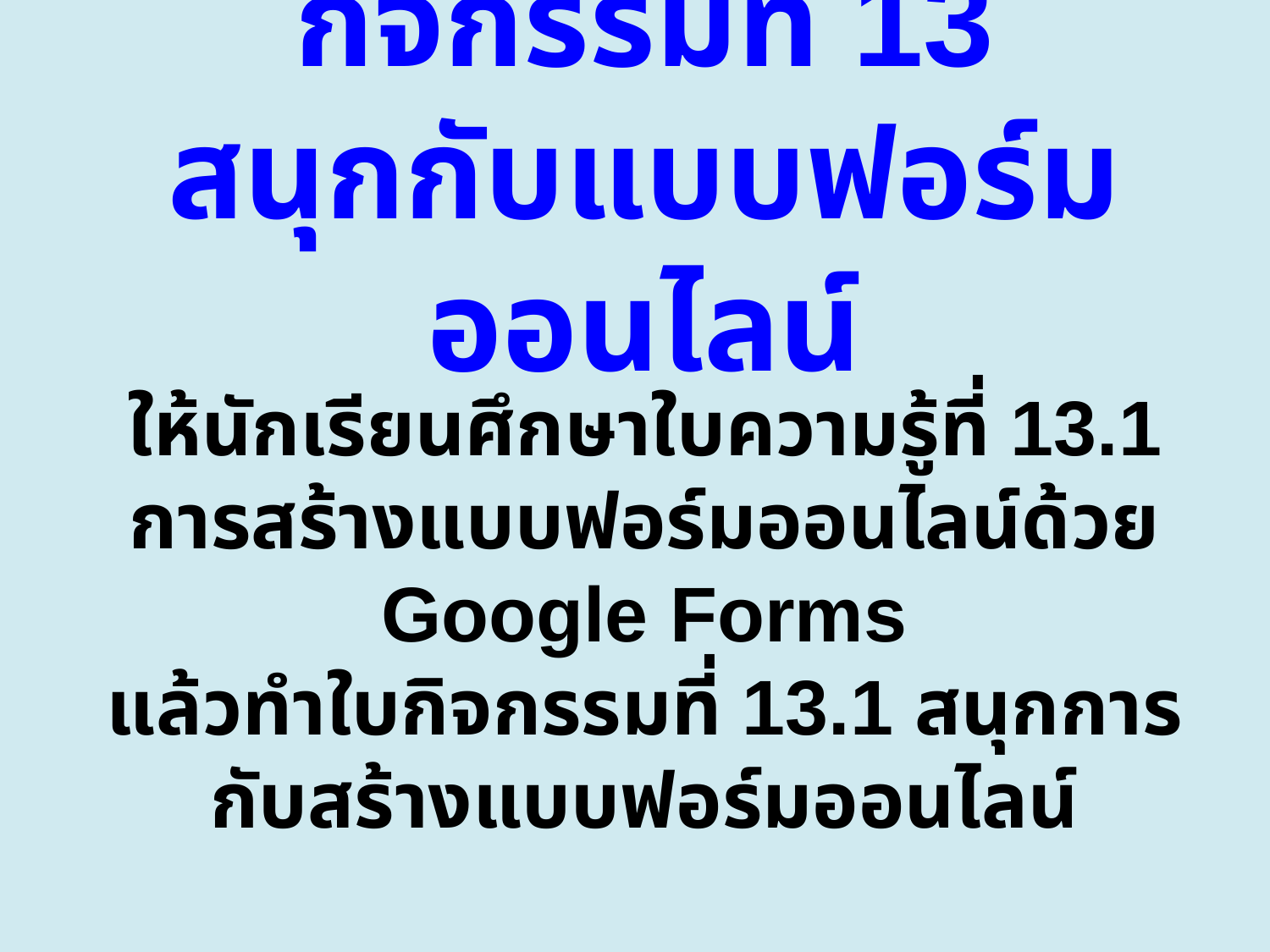

กิจกรรมที่ 13
สนุกกับแบบฟอร์มออนไลน์
# ให้นักเรียนศึกษาใบความรู้ที่ 13.1 การสร้างแบบฟอร์มออนไลน์ด้วย Google Forms แล้วทำใบกิจกรรมที่ 13.1 สนุกการกับสร้างแบบฟอร์มออนไลน์